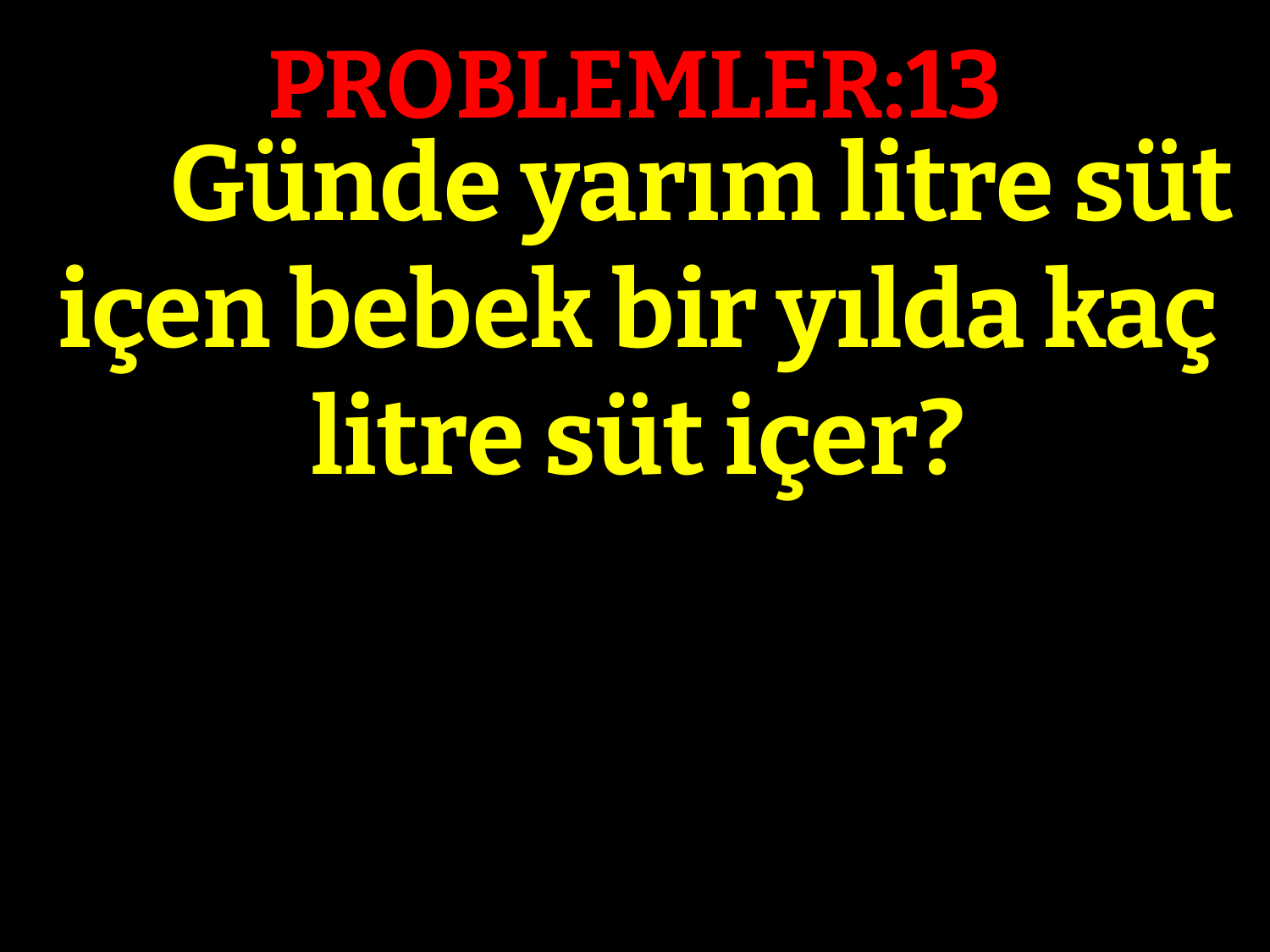

PROBLEMLER:13
 	Günde yarım litre süt içen bebek bir yılda kaç litre süt içer?
#